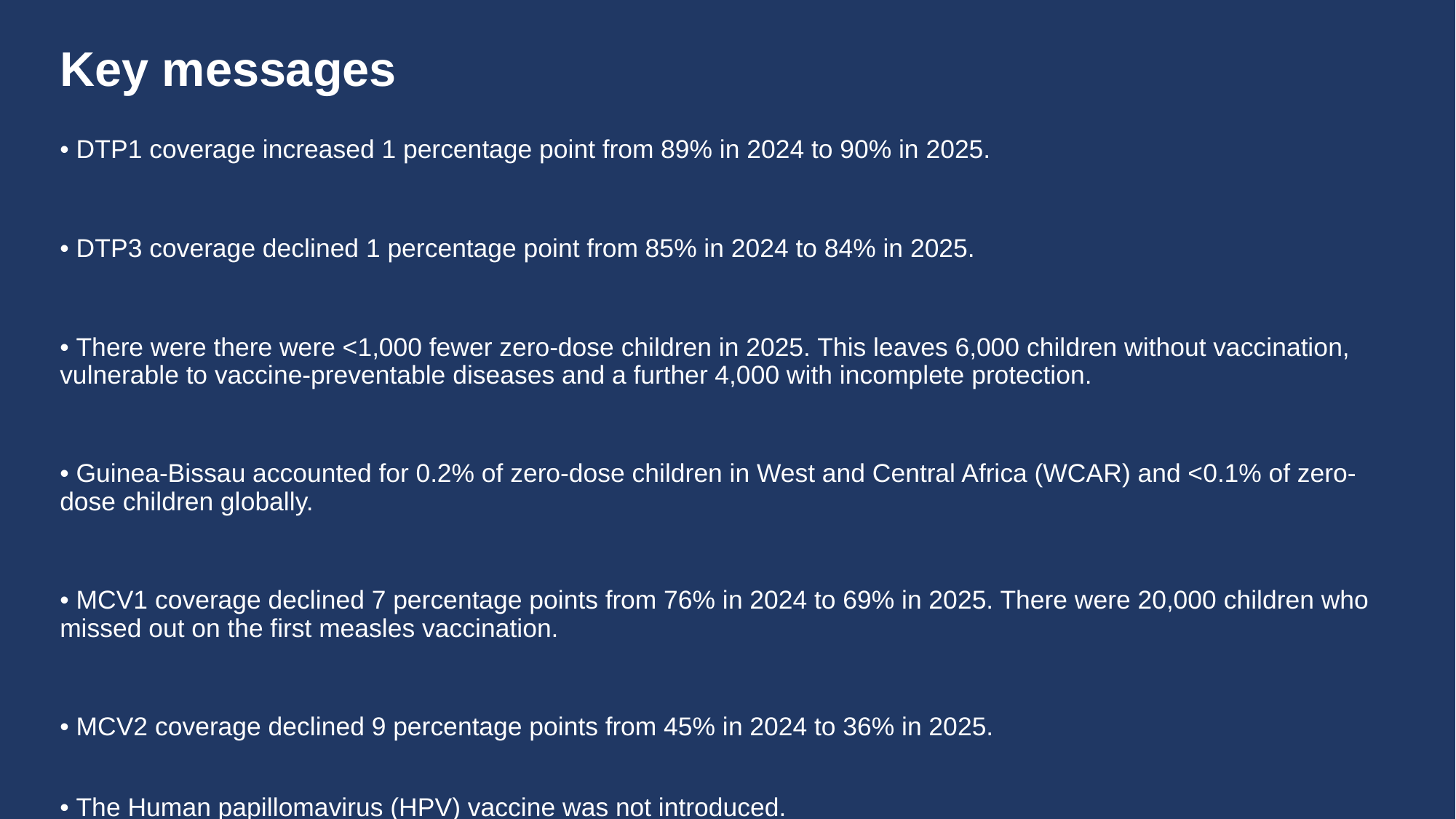

# Key messages
• DTP1 coverage increased 1 percentage point from 89% in 2024 to 90% in 2025.

• DTP3 coverage declined 1 percentage point from 85% in 2024 to 84% in 2025.

• There were there were <1,000 fewer zero-dose children in 2025. This leaves 6,000 children without vaccination, vulnerable to vaccine-preventable diseases and a further 4,000 with incomplete protection.

• Guinea-Bissau accounted for 0.2% of zero-dose children in West and Central Africa (WCAR) and <0.1% of zero-dose children globally.

• MCV1 coverage declined 7 percentage points from 76% in 2024 to 69% in 2025. There were 20,000 children who missed out on the first measles vaccination.

• MCV2 coverage declined 9 percentage points from 45% in 2024 to 36% in 2025.

• The Human papillomavirus (HPV) vaccine was not introduced.